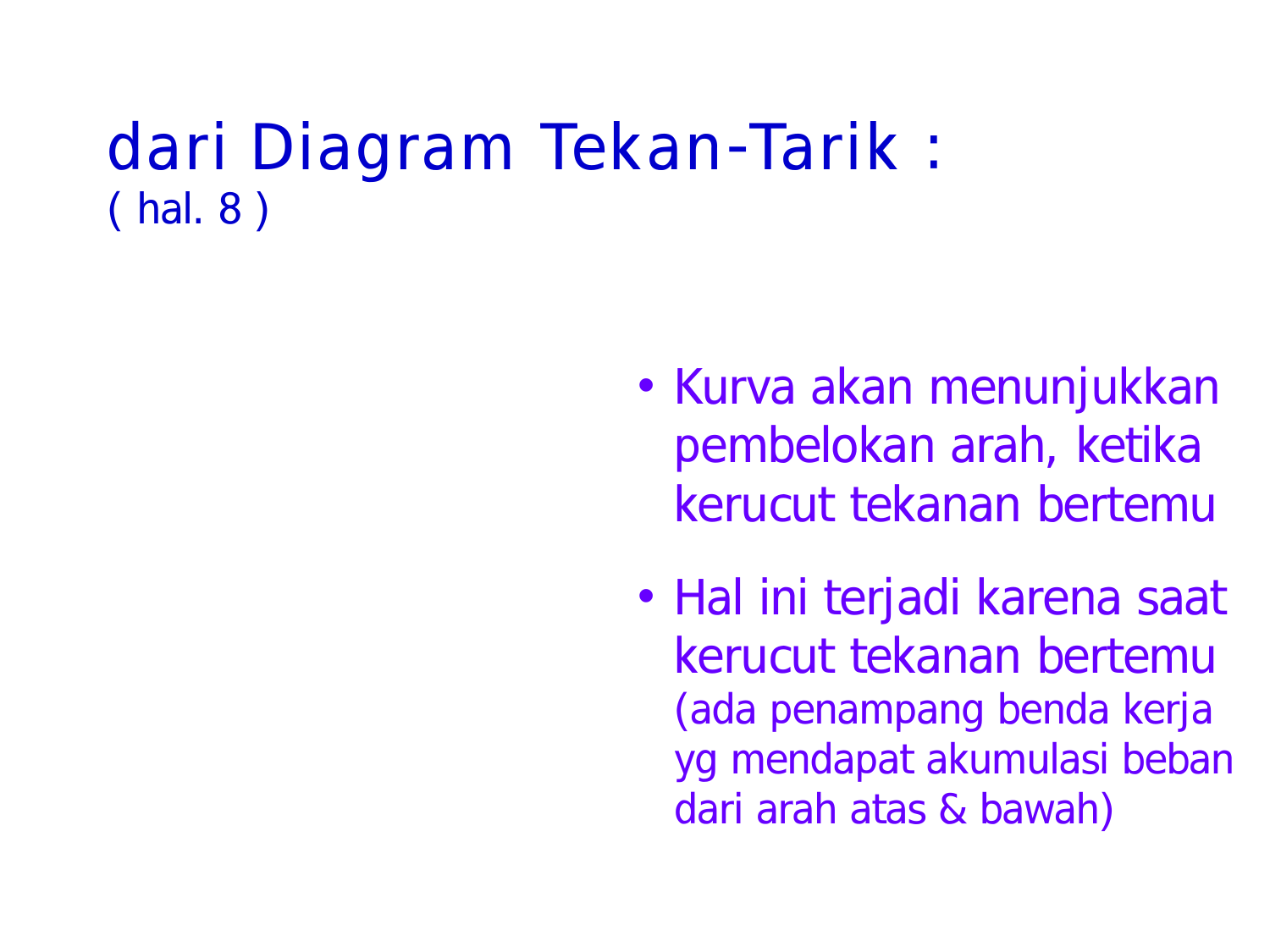

# dari Diagram Tekan-Tarik : ( hal. 8 )
Kurva akan menunjukkan pembelokan arah, ketika kerucut tekanan bertemu

Hal ini terjadi karena saat kerucut tekanan bertemu (ada penampang benda kerja yg mendapat akumulasi beban dari arah atas & bawah)